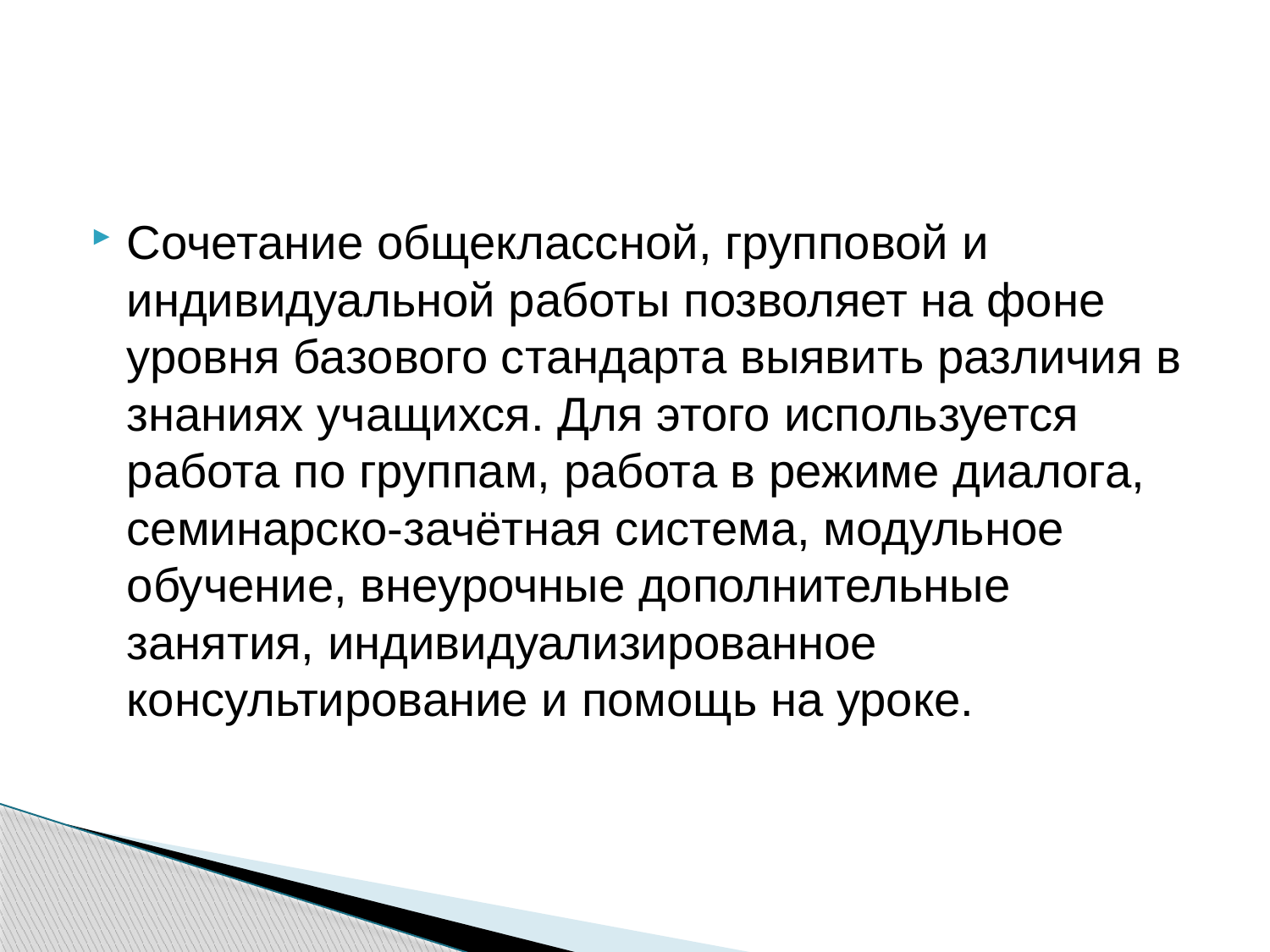

#
Сочетание общеклассной, групповой и индивидуальной работы позволяет на фоне уровня базового стандарта выявить различия в знаниях учащихся. Для этого используется работа по группам, работа в режиме диалога, семинарско-зачётная система, модульное обучение, внеурочные дополнительные занятия, индивидуализированное консультирование и помощь на уроке.